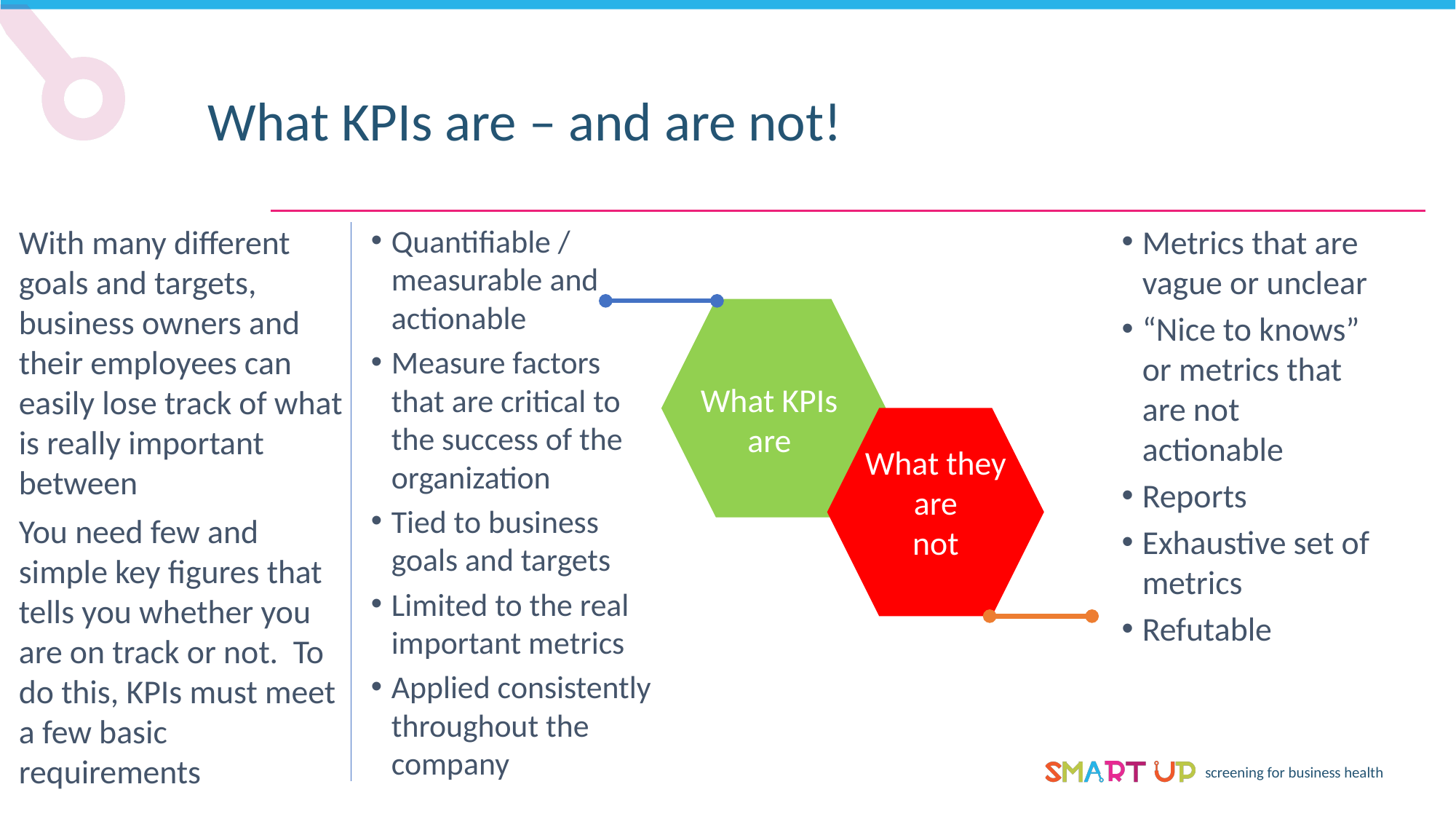

What KPIs are – and are not!
With many different goals and targets, business owners and their employees can easily lose track of what is really important between
You need few and simple key figures that tells you whether you are on track or not.  To do this, KPIs must meet a few basic requirements

Quantifiable / measurable and actionable
Measure factors that are critical to the success of the organization
Tied to business goals and targets
Limited to the real important metrics
Applied consistently throughout the company
Metrics that are vague or unclear
“Nice to knows” or metrics that are not actionable
Reports
Exhaustive set of metrics
Refutable

What KPIs
are

What they are
not